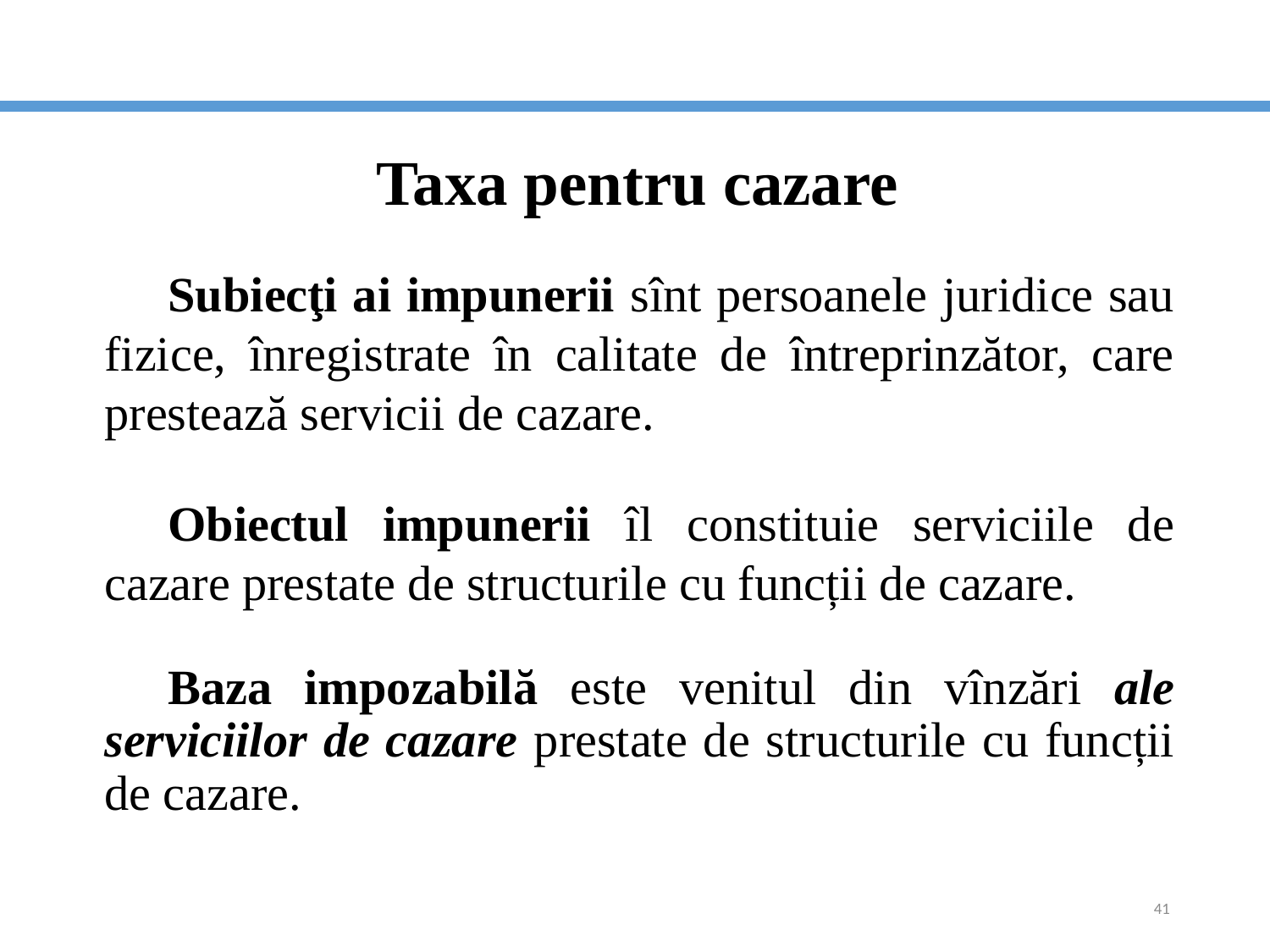

# Taxa pentru cazare
Subiecţi ai impunerii sînt persoanele juridice sau fizice, înregistrate în calitate de întreprinzător, care prestează servicii de cazare.

Obiectul impunerii îl constituie serviciile de cazare prestate de structurile cu funcții de cazare.

Baza impozabilă este venitul din vînzări ale serviciilor de cazare prestate de structurile cu funcții de cazare.
41